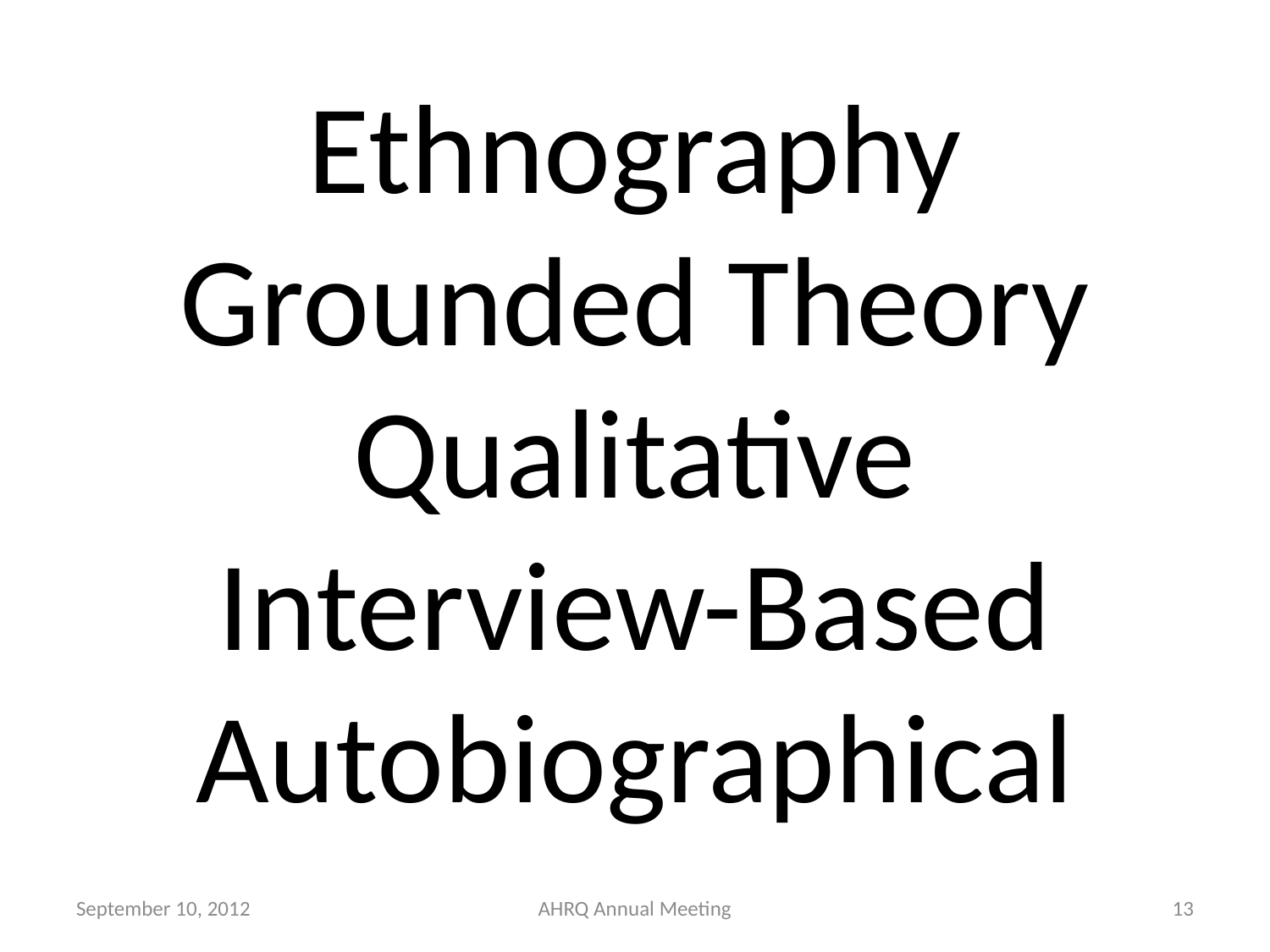

# Ethnography Grounded Theory Qualitative Interview-Based Autobiographical
September 10, 2012
AHRQ Annual Meeting
13